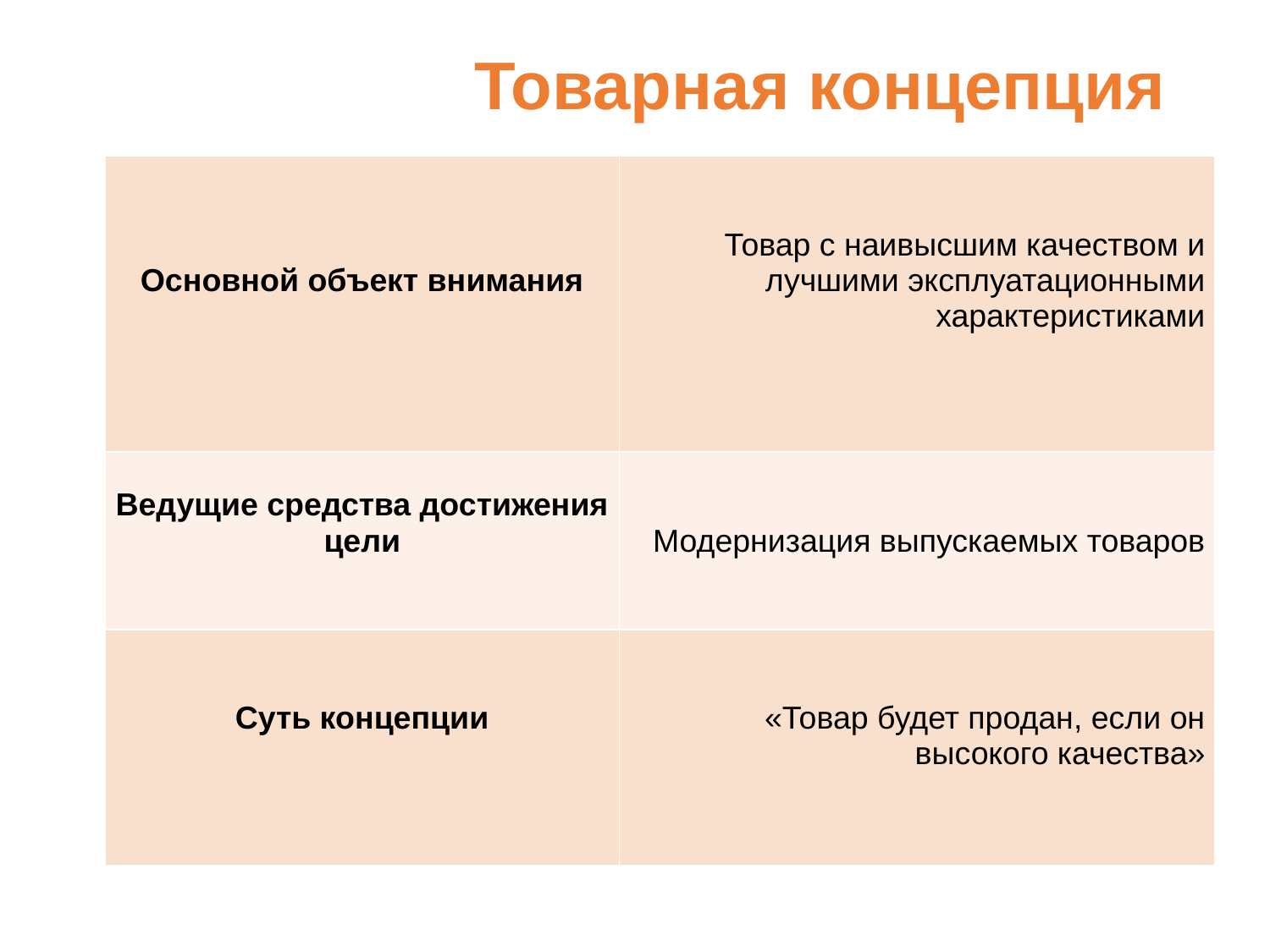

# Товарная концепция
| Основной объект внимания | Товар с наивысшим качеством и лучшими эксплуатационными характеристиками |
| --- | --- |
| Ведущие средства достижения цели | Модернизация выпускаемых товаров |
| Суть концепции | «Товар будет продан, если он высокого качества» |